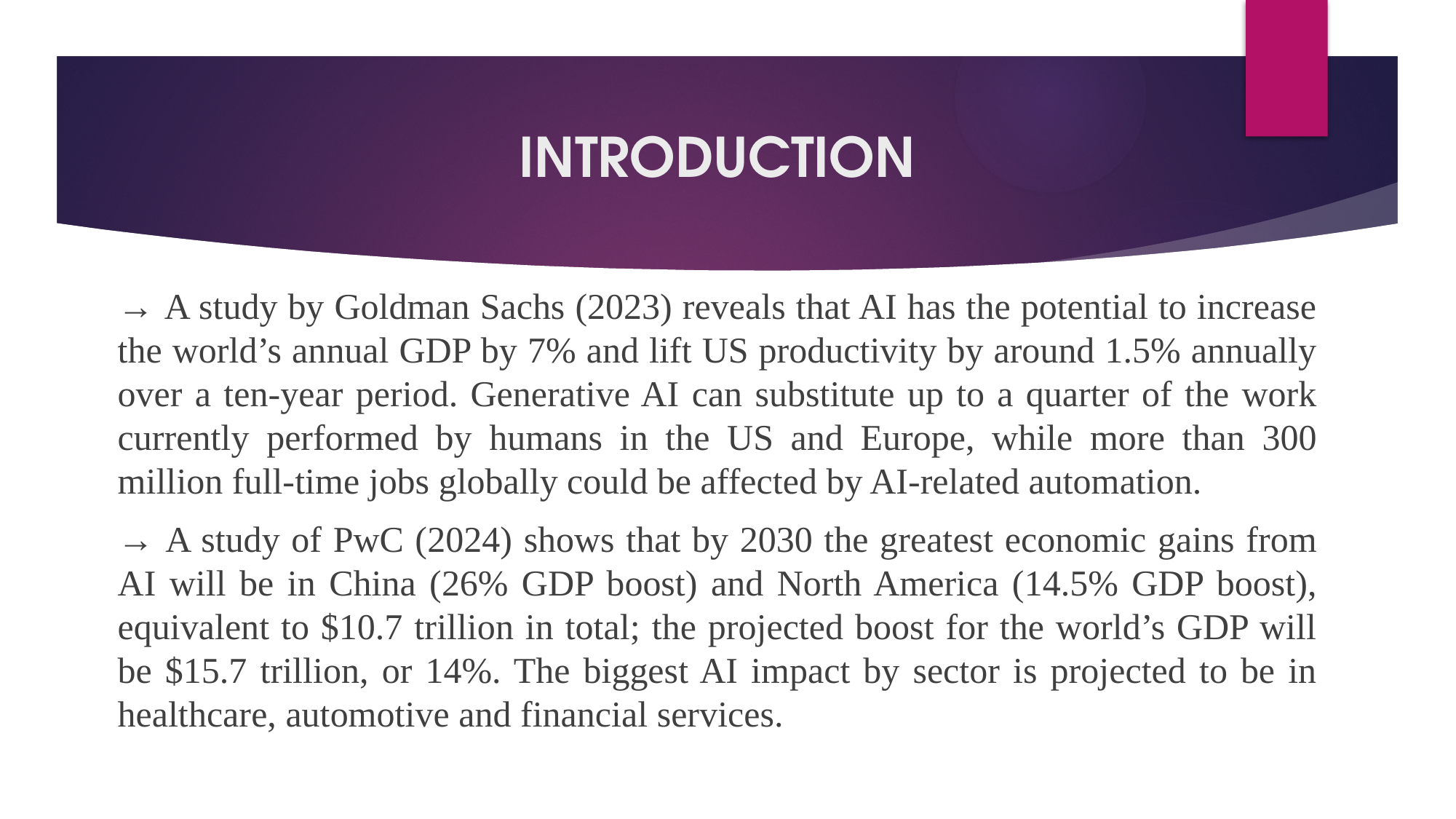

# INTRODUCTION
→ A study by Goldman Sachs (2023) reveals that AI has the potential to increase the world’s annual GDP by 7% and lift US productivity by around 1.5% annually over a ten-year period. Generative AI can substitute up to a quarter of the work currently performed by humans in the US and Europe, while more than 300 million full-time jobs globally could be affected by AI-related automation.
→ A study of PwC (2024) shows that by 2030 the greatest economic gains from AI will be in China (26% GDP boost) and North America (14.5% GDP boost), equivalent to $10.7 trillion in total; the projected boost for the world’s GDP will be $15.7 trillion, or 14%. The biggest AI impact by sector is projected to be in healthcare, automotive and financial services.